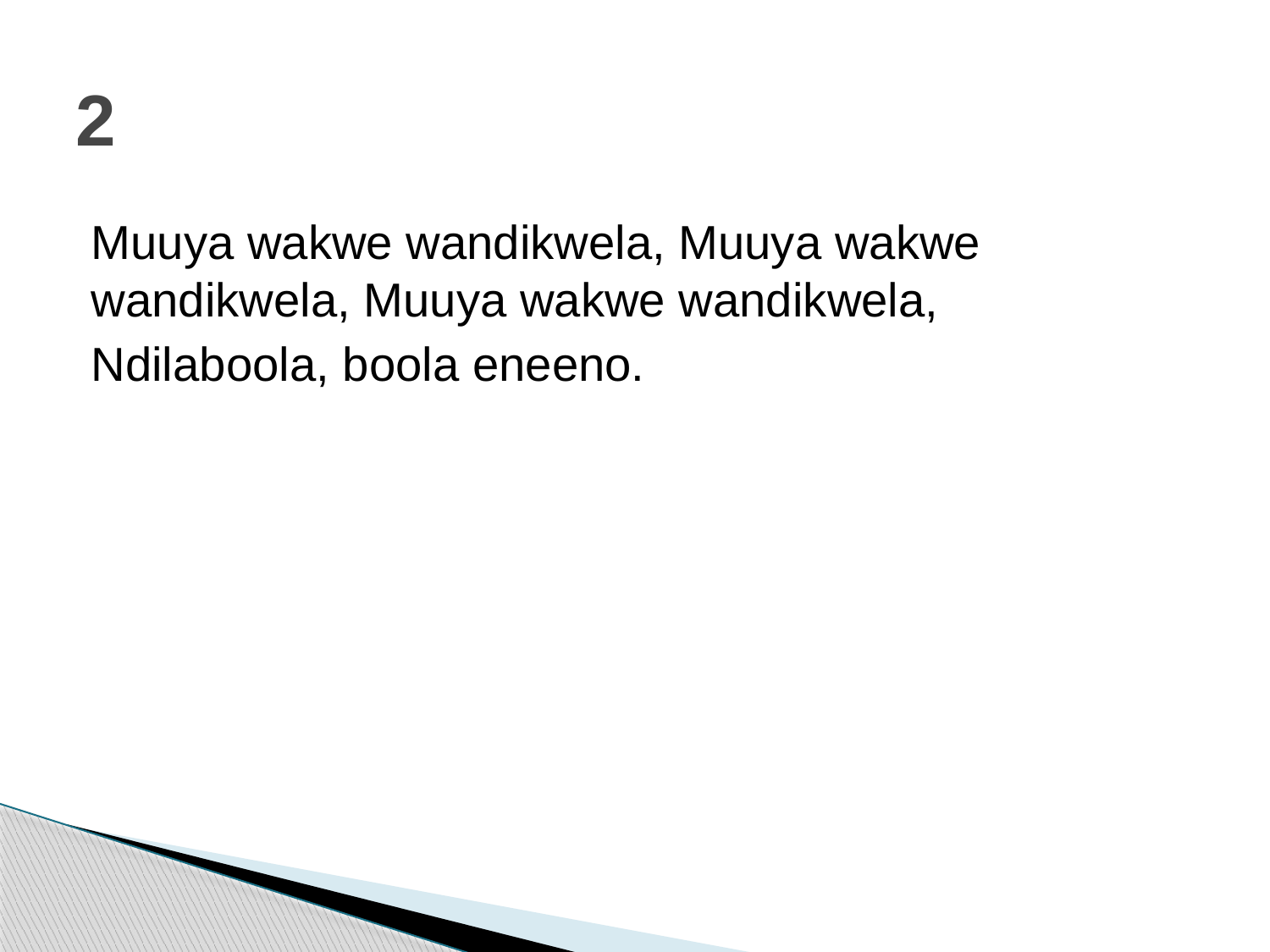

# 2
Muuya wakwe wandikwela, Muuya wakwe wandikwela, Muuya wakwe wandikwela,
Ndilaboola, boola eneeno.